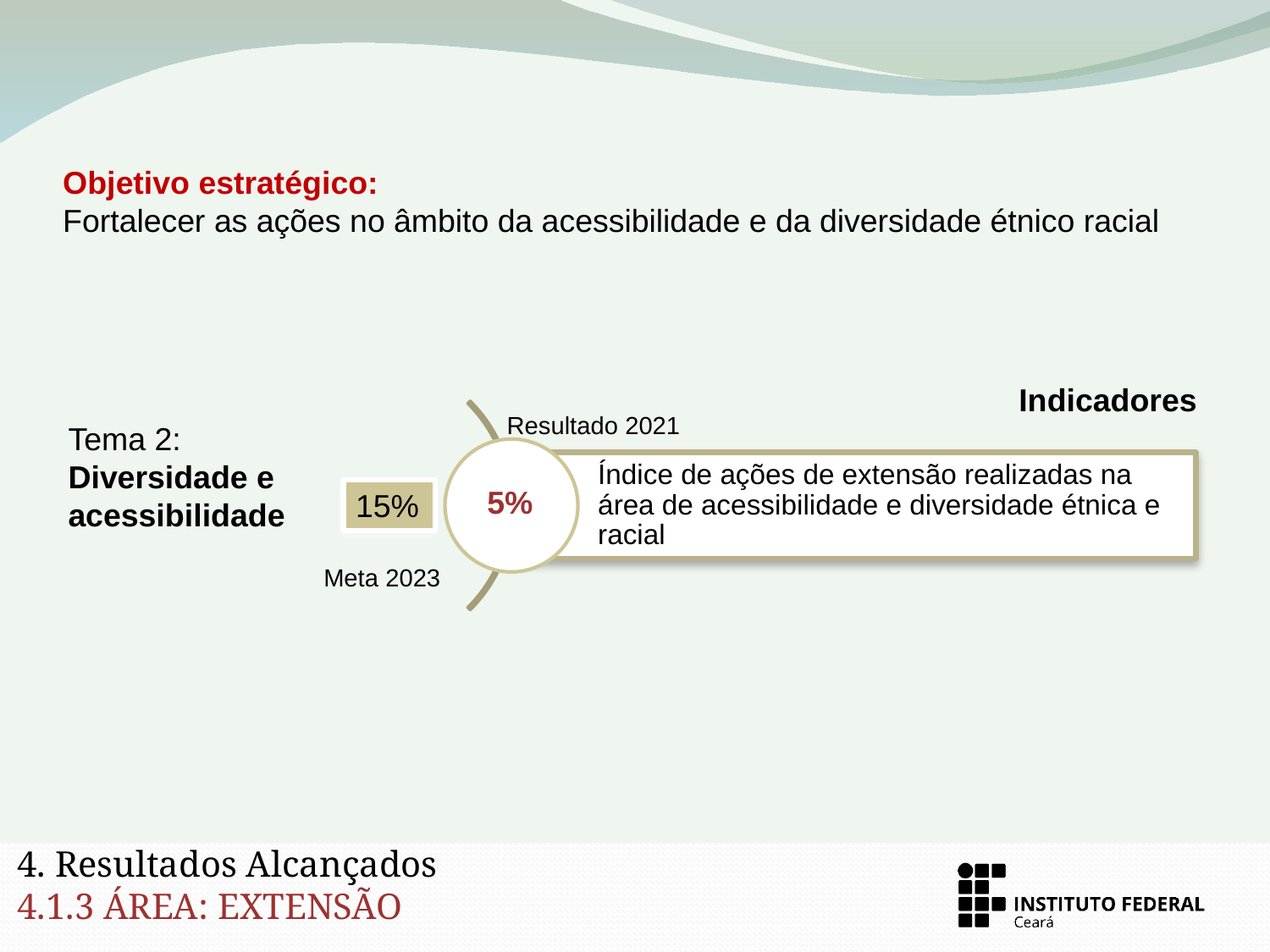

Objetivo estratégico:
Fortalecer as ações no âmbito da acessibilidade e da diversidade étnico racial

Indicadores
Resultado 2021
Índice de ações de extensão realizadas na área de acessibilidade e diversidade étnica e racial
Tema 2: Diversidade e acessibilidade
5%
15%
Meta 2023
4. Resultados Alcançados
4.1.3 ÁREA: EXTENSÃO